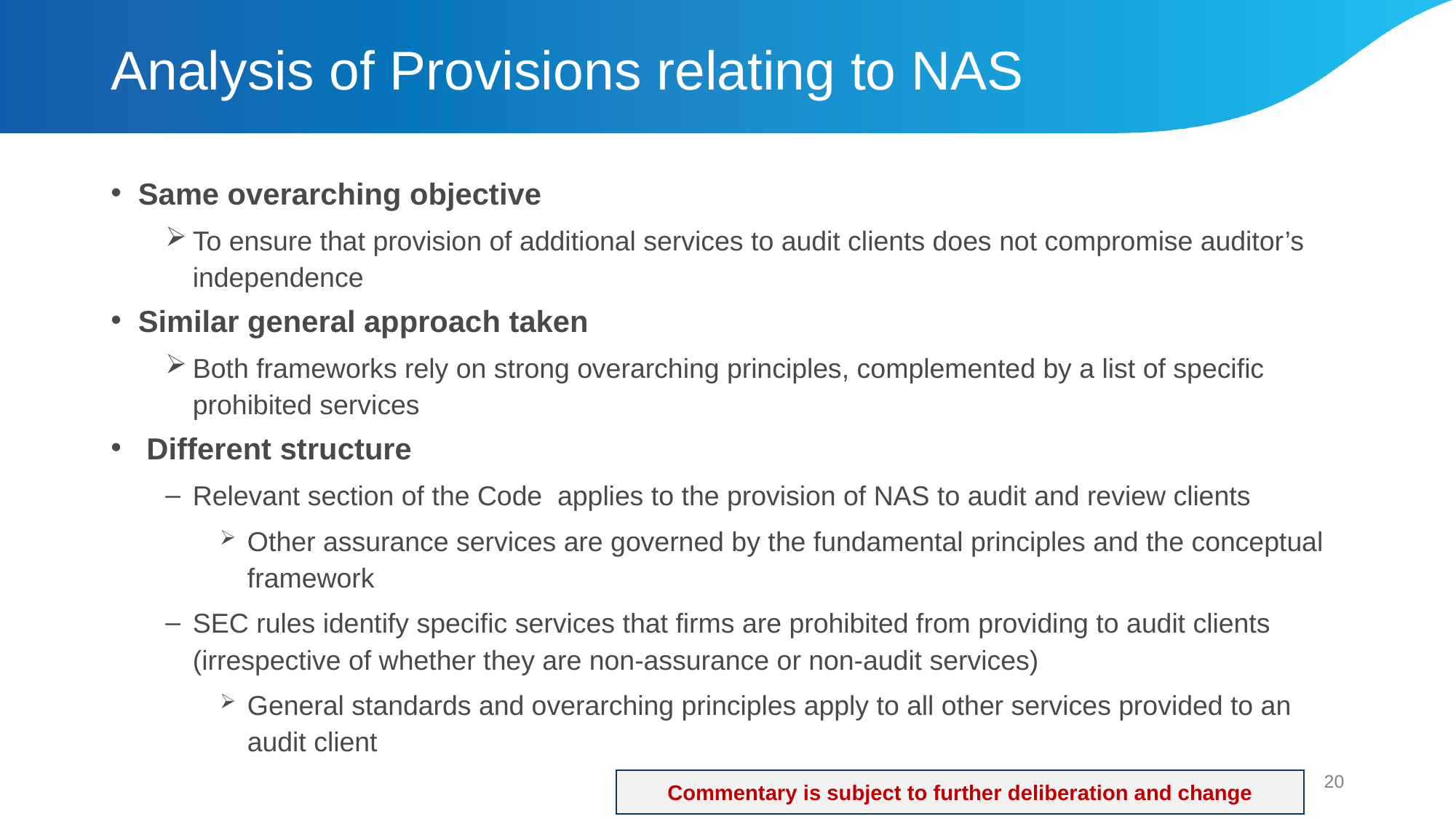

# Analysis of Provisions relating to NAS
Same overarching objective
To ensure that provision of additional services to audit clients does not compromise auditor’s independence
Similar general approach taken
Both frameworks rely on strong overarching principles, complemented by a list of specific prohibited services
 Different structure
Relevant section of the Code  applies to the provision of NAS to audit and review clients
Other assurance services are governed by the fundamental principles and the conceptual framework
SEC rules identify specific services that firms are prohibited from providing to audit clients (irrespective of whether they are non-assurance or non-audit services)
General standards and overarching principles apply to all other services provided to an audit client
20
Commentary is subject to further deliberation and change